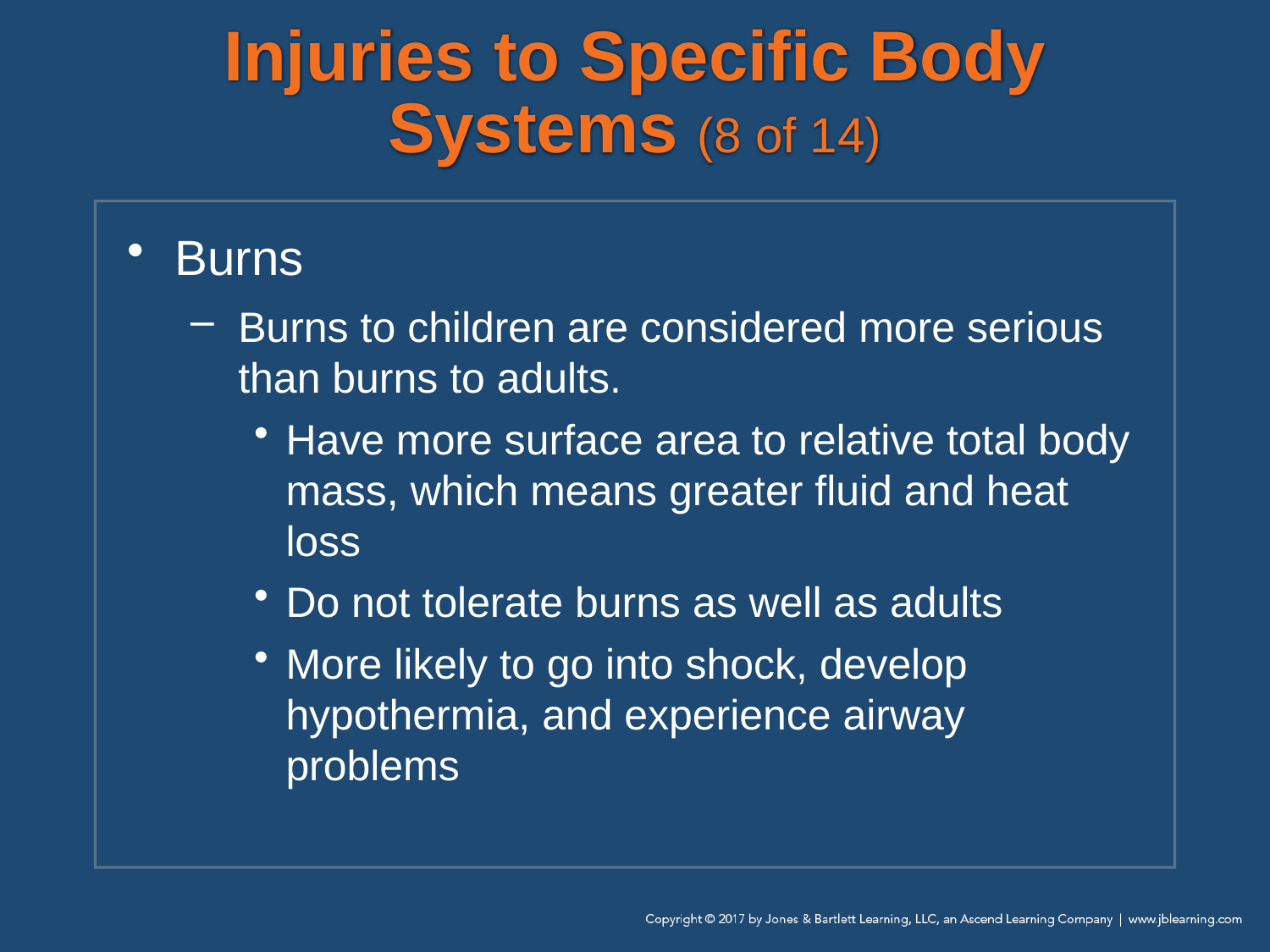

# Injuries to Specific Body Systems (8 of 14)
Burns
Burns to children are considered more serious than burns to adults.
Have more surface area to relative total body mass, which means greater fluid and heat loss
Do not tolerate burns as well as adults
More likely to go into shock, develop hypothermia, and experience airway problems